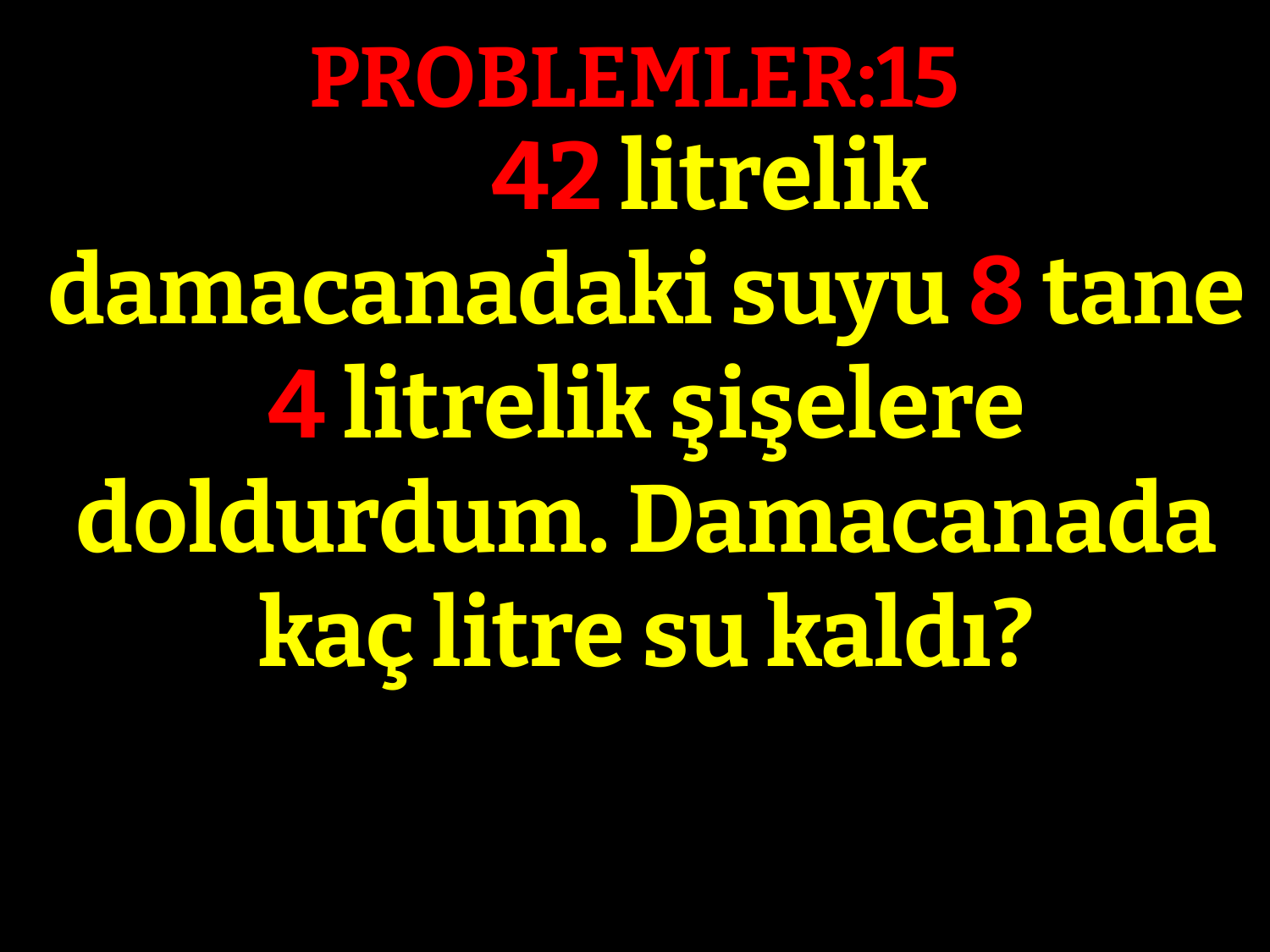

PROBLEMLER:15
 	42 litrelik damacanadaki suyu 8 tane 4 litrelik şişelere doldurdum. Damacanada kaç litre su kaldı?
#